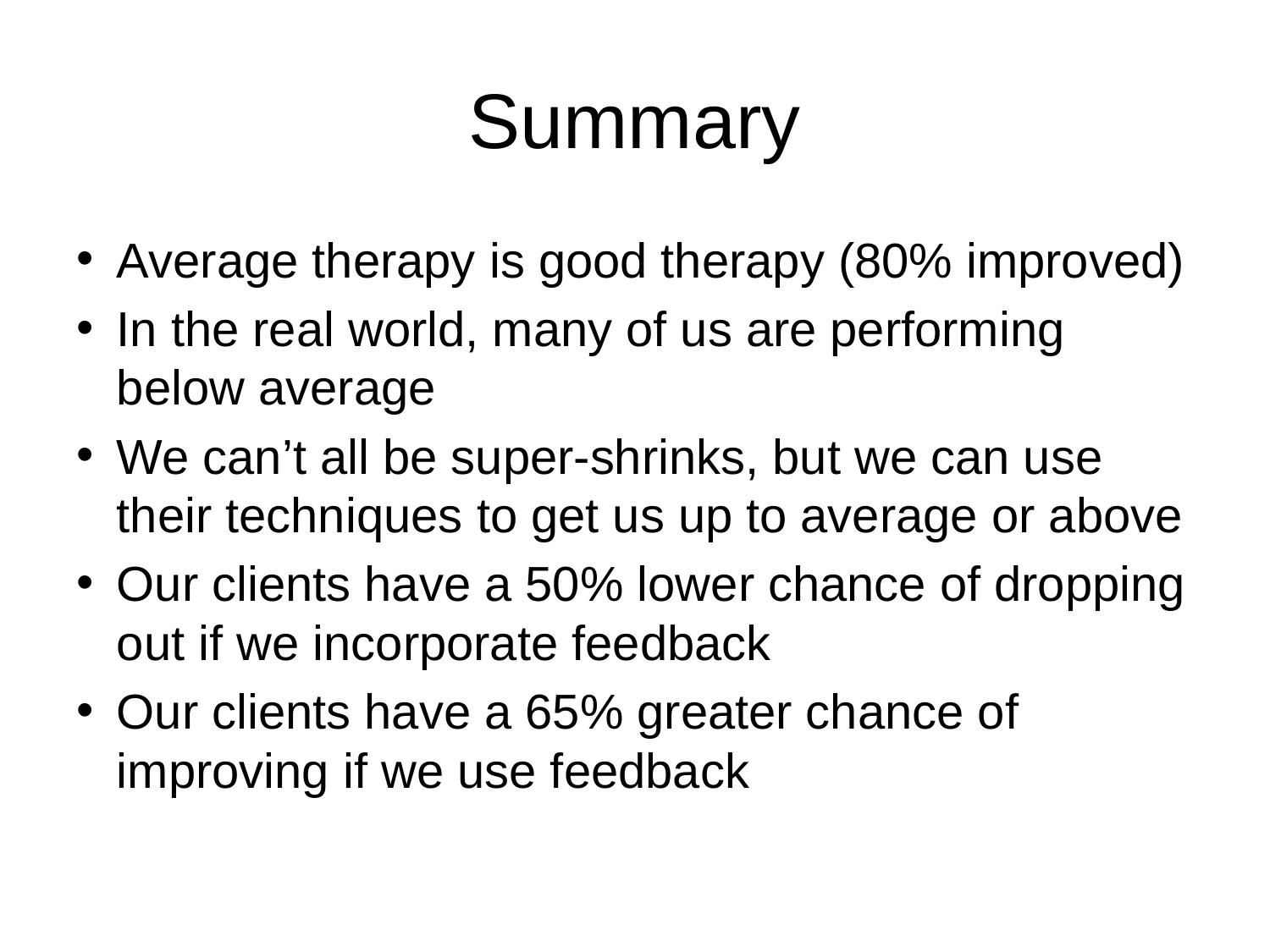

# Summary
Average therapy is good therapy (80% improved)
In the real world, many of us are performing below average
We can’t all be super-shrinks, but we can use their techniques to get us up to average or above
Our clients have a 50% lower chance of dropping out if we incorporate feedback
Our clients have a 65% greater chance of improving if we use feedback